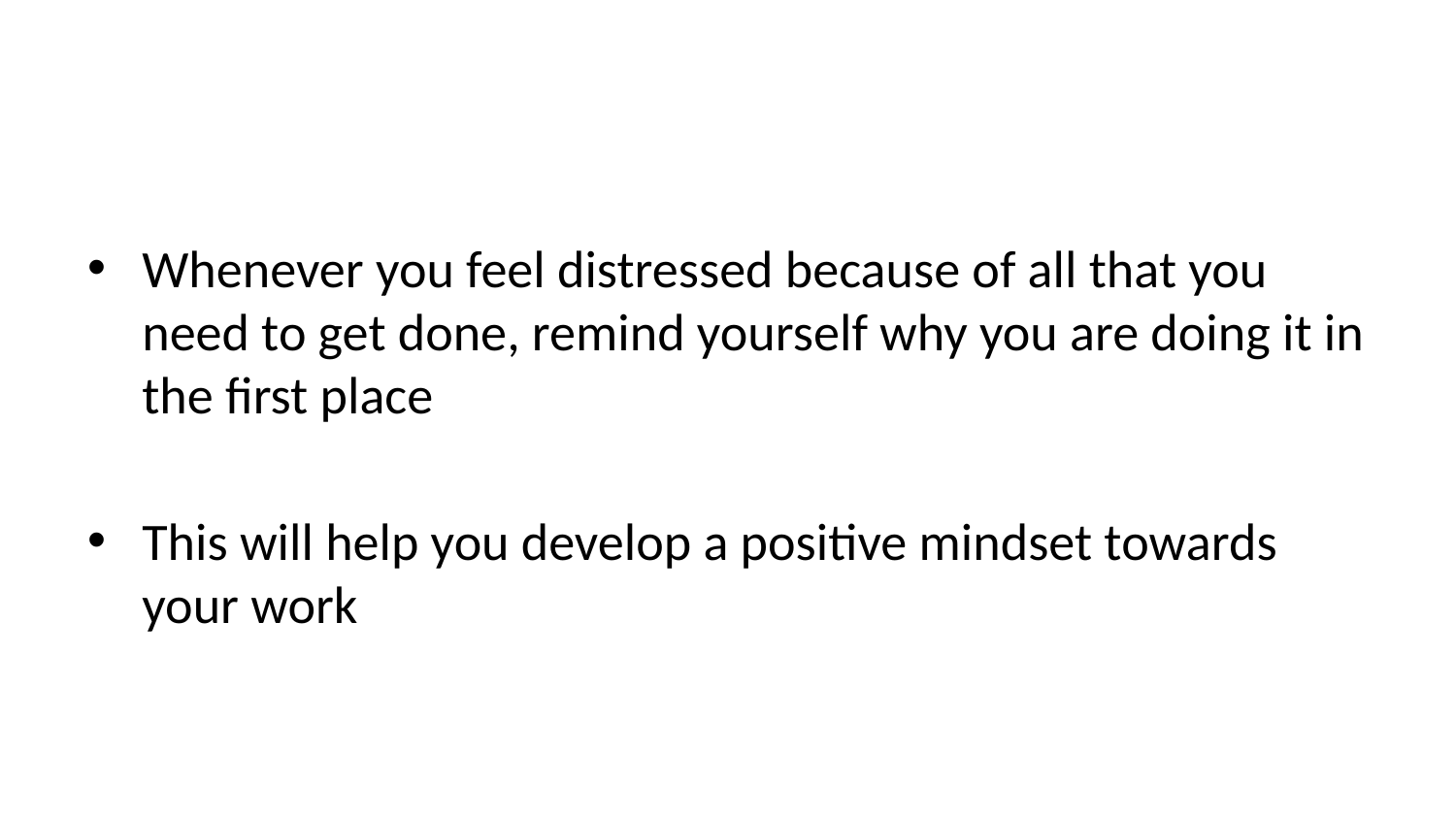

Whenever you feel distressed because of all that you need to get done, remind yourself why you are doing it in the first place

This will help you develop a positive mindset towards your work